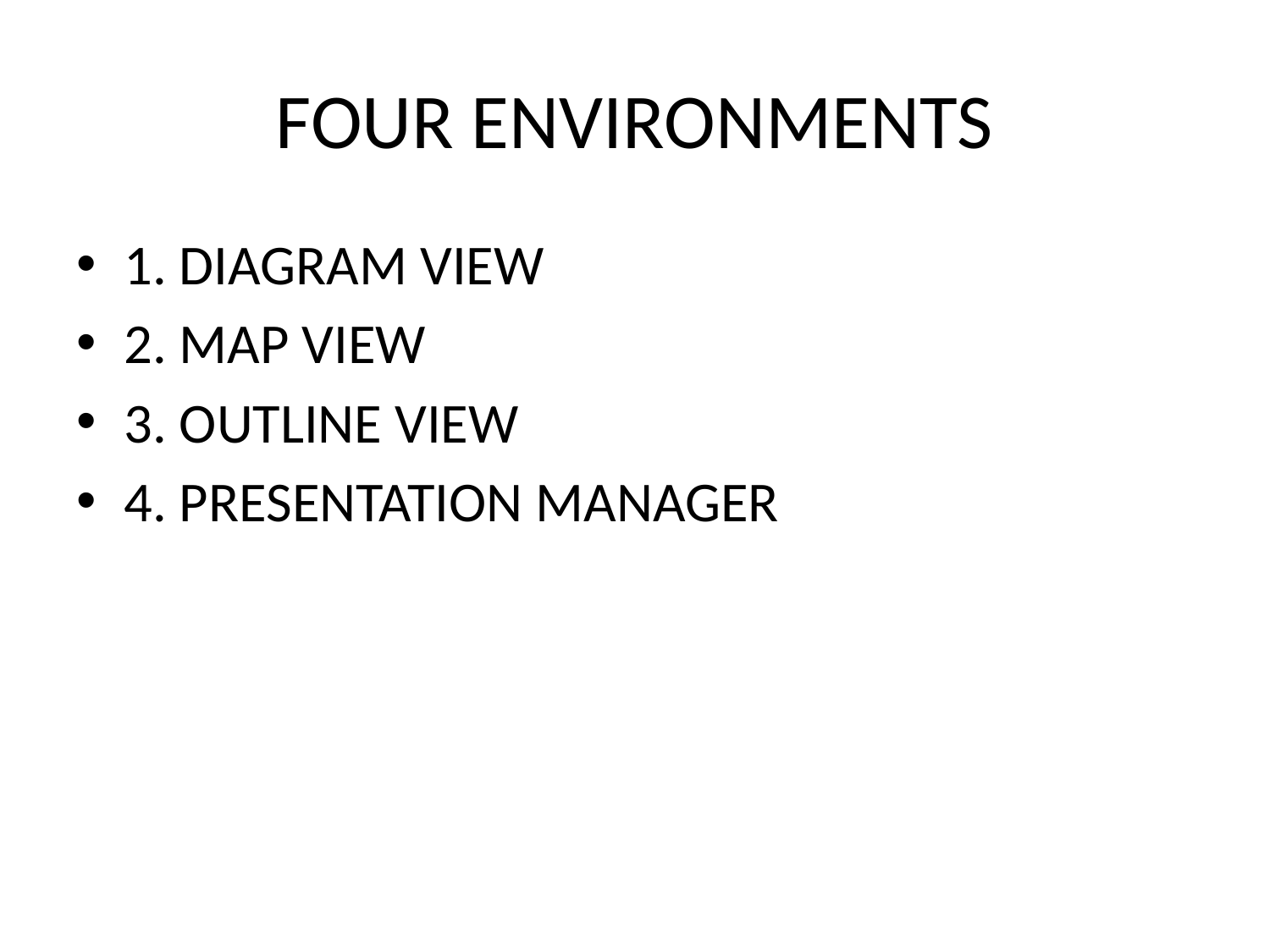

# FOUR ENVIRONMENTS
1. DIAGRAM VIEW
2. MAP VIEW
3. OUTLINE VIEW
4. PRESENTATION MANAGER